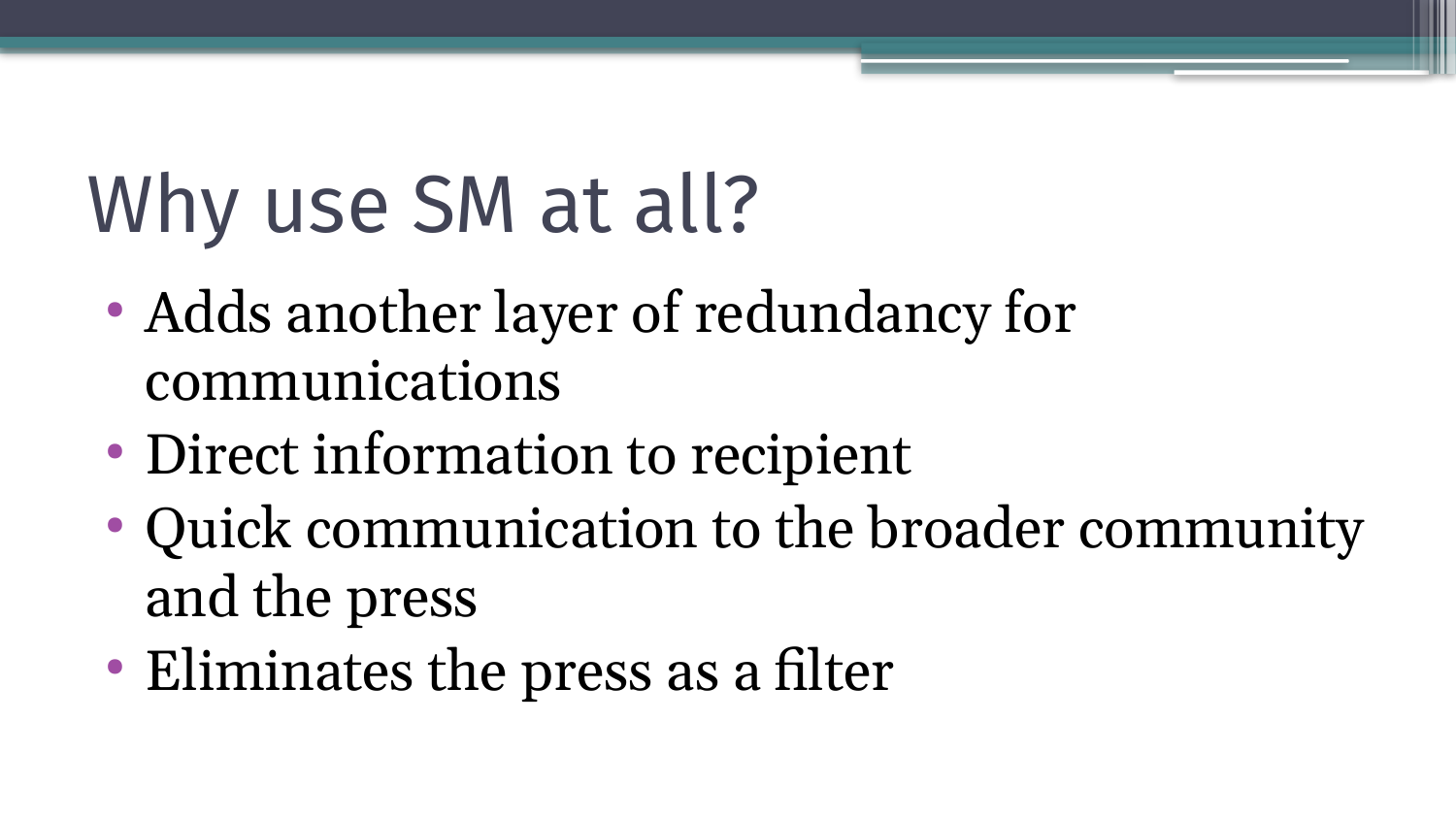

# Why use SM at all?
Adds another layer of redundancy for communications
Direct information to recipient
Quick communication to the broader community and the press
Eliminates the press as a filter